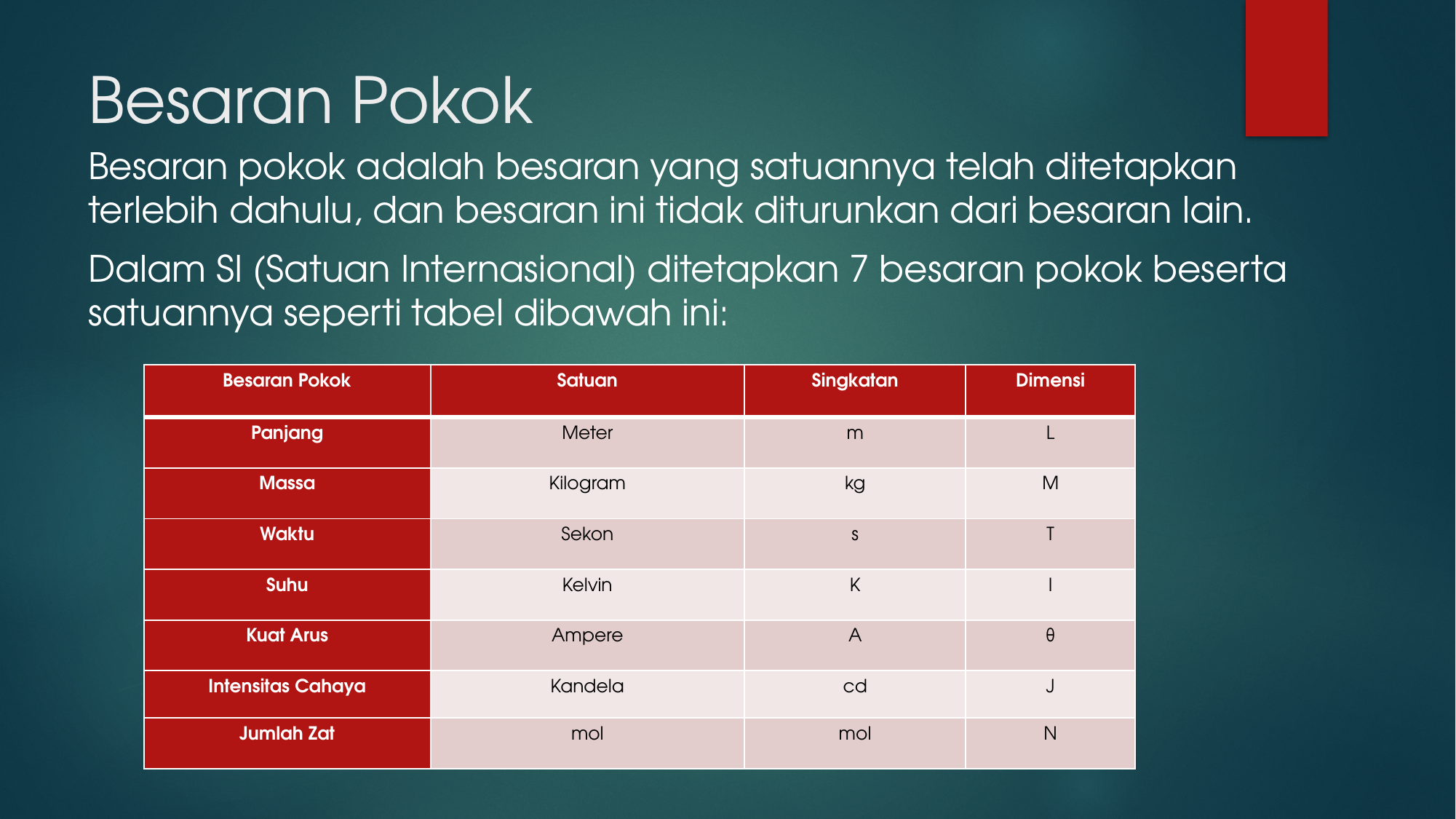

# Besaran Pokok
Besaran pokok adalah besaran yang satuannya telah ditetapkan terlebih dahulu, dan besaran ini tidak diturunkan dari besaran lain.
Dalam SI (Satuan Internasional) ditetapkan 7 besaran pokok beserta satuannya seperti tabel dibawah ini:

| Besaran Pokok | Satuan | Singkatan | Dimensi |
| --- | --- | --- | --- |
| Panjang | Meter | m | L |
| Massa | Kilogram | kg | M |
| Waktu | Sekon | s | T |
| Suhu | Kelvin | K | I |
| Kuat Arus | Ampere | A | θ |
| Intensitas Cahaya | Kandela | cd | J |
| Jumlah Zat | mol | mol | N |